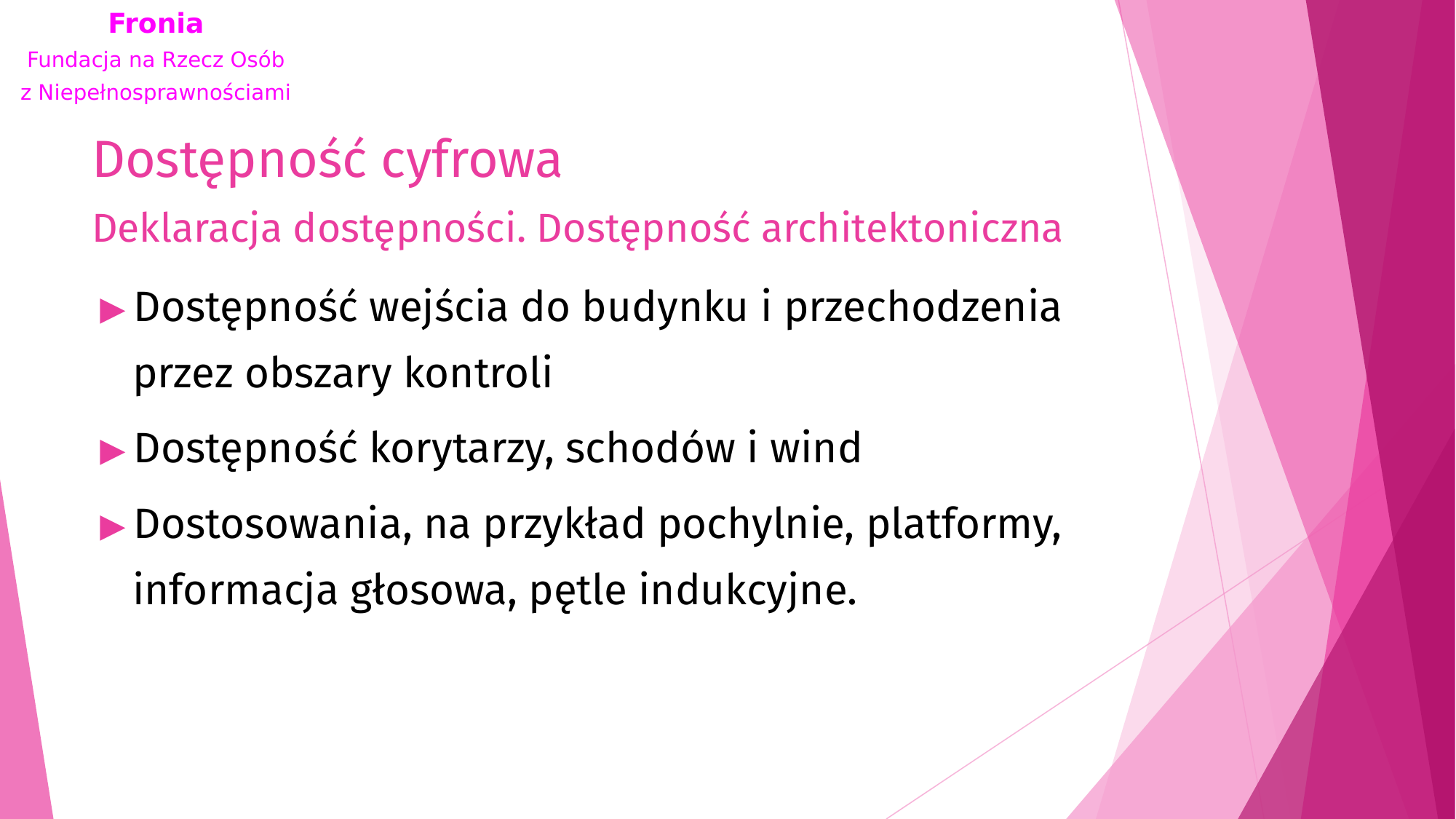

# Dostępność cyfrowa Deklaracja dostępności. Dostępność architektoniczna
Dostępność wejścia do budynku i przechodzenia przez obszary kontroli
Dostępność korytarzy, schodów i wind
Dostosowania, na przykład pochylnie, platformy, informacja głosowa, pętle indukcyjne.